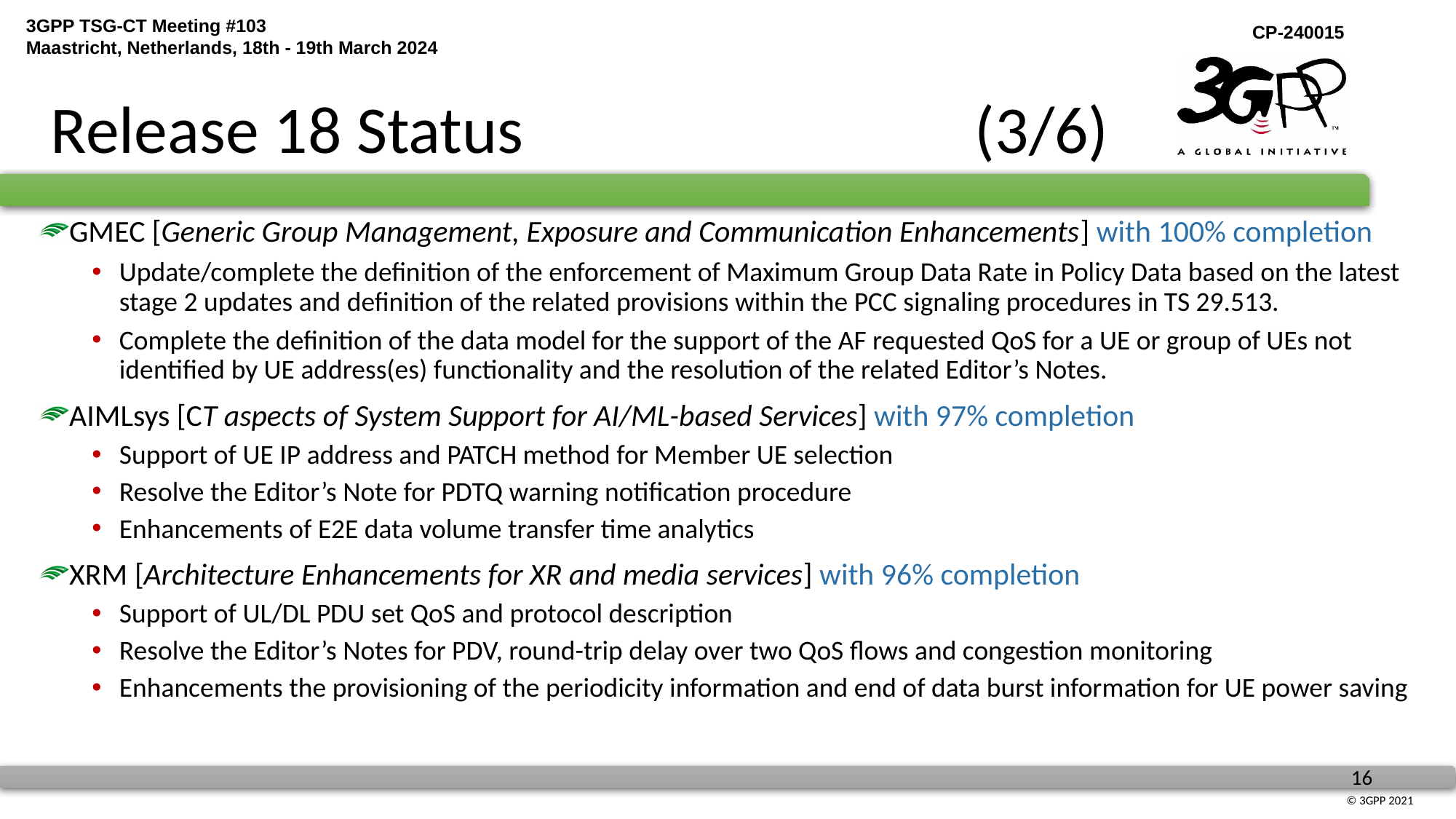

# Release 18 Status                              (3/6)
GMEC [Generic Group Management, Exposure and Communication Enhancements] with 100% completion
Update/complete the definition of the enforcement of Maximum Group Data Rate in Policy Data based on the latest stage 2 updates and definition of the related provisions within the PCC signaling procedures in TS 29.513.
Complete the definition of the data model for the support of the AF requested QoS for a UE or group of UEs not identified by UE address(es) functionality and the resolution of the related Editor’s Notes.
AIMLsys [CT aspects of System Support for AI/ML-based Services] with 97% completion
Support of UE IP address and PATCH method for Member UE selection
Resolve the Editor’s Note for PDTQ warning notification procedure
Enhancements of E2E data volume transfer time analytics
XRM [Architecture Enhancements for XR and media services] with 96% completion
Support of UL/DL PDU set QoS and protocol description
Resolve the Editor’s Notes for PDV, round-trip delay over two QoS flows and congestion monitoring
Enhancements the provisioning of the periodicity information and end of data burst information for UE power saving